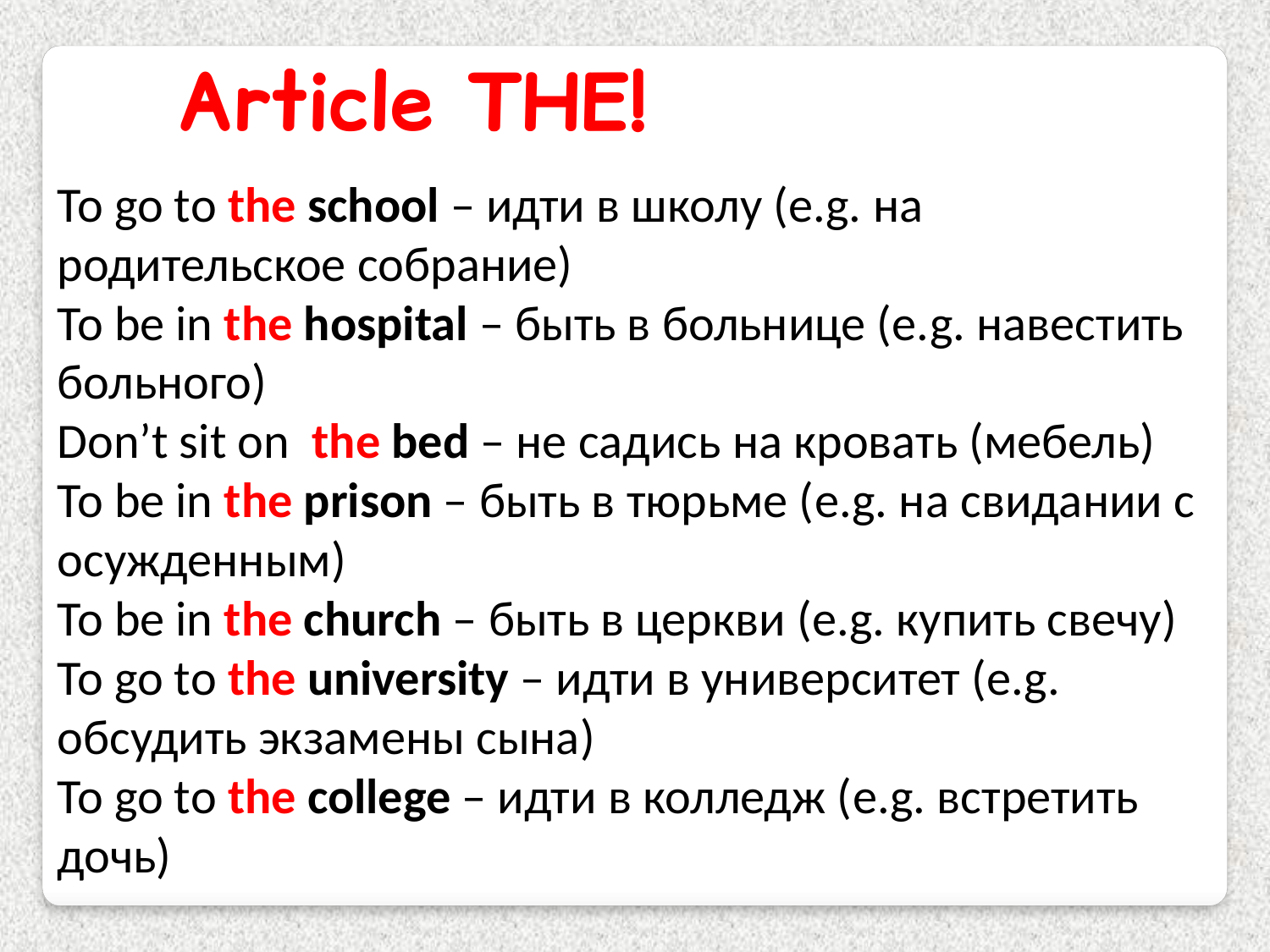

Article THE!
To go to the school – идти в школу (e.g. на родительское собрание)
To be in the hospital – быть в больнице (e.g. навестить больного)
Don’t sit on  the bed – не садись на кровать (мебель)
To be in the prison – быть в тюрьме (e.g. на свидании с осужденным)
To be in the church – быть в церкви (e.g. купить свечу)
To go to the university – идти в университет (e.g. обсудить экзамены сына)
To go to the college – идти в колледж (e.g. встретить дочь)